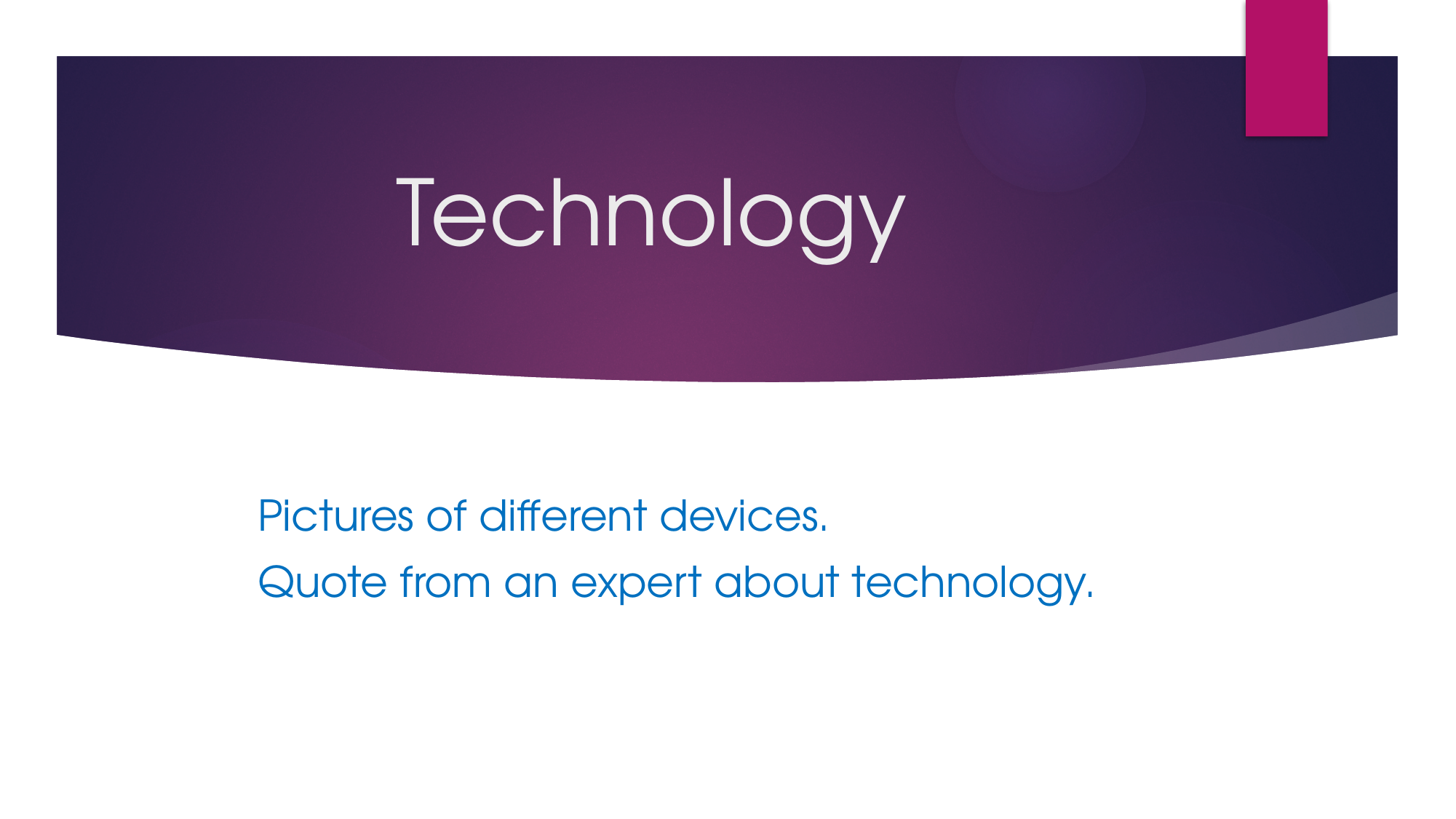

# Technology
	Pictures of different devices.
	Quote from an expert about technology.